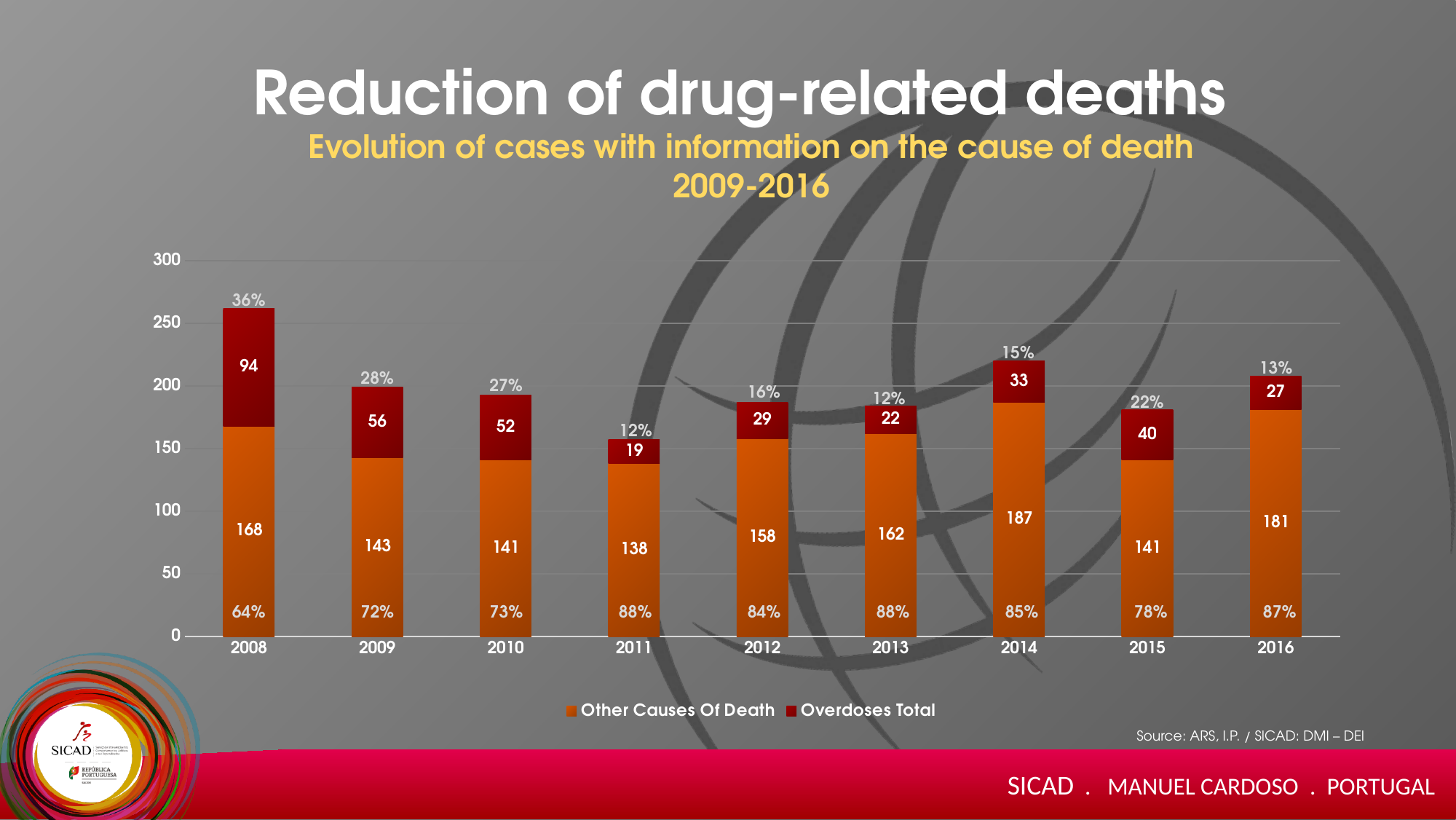

Reduction of drug-related deaths
Evolution of cases with information on the cause of death
2009-2016

### Chart

| Category | Other Causes Of Death | Overdoses Total |
|---|---|---|
| 2008 | 168.0 | 94.0 |
| 2009 | 143.0 | 56.0 |
| 2010 | 141.0 | 52.0 |
| 2011 | 138.0 | 19.0 |
| 2012 | 158.0 | 29.0 |
| 2013 | 162.0 | 22.0 |
| 2014 | 187.0 | 33.0 |
| 2015 | 141.0 | 40.0 |
| 2016 | 181.0 | 27.0 |
36%
15%
13%
28%
27%
16%
12%
22%
12%
64%
72%
73%
88%
84%
88%
85%
78%
87%
Source: ARS, I.P. / SICAD: DMI – DEI